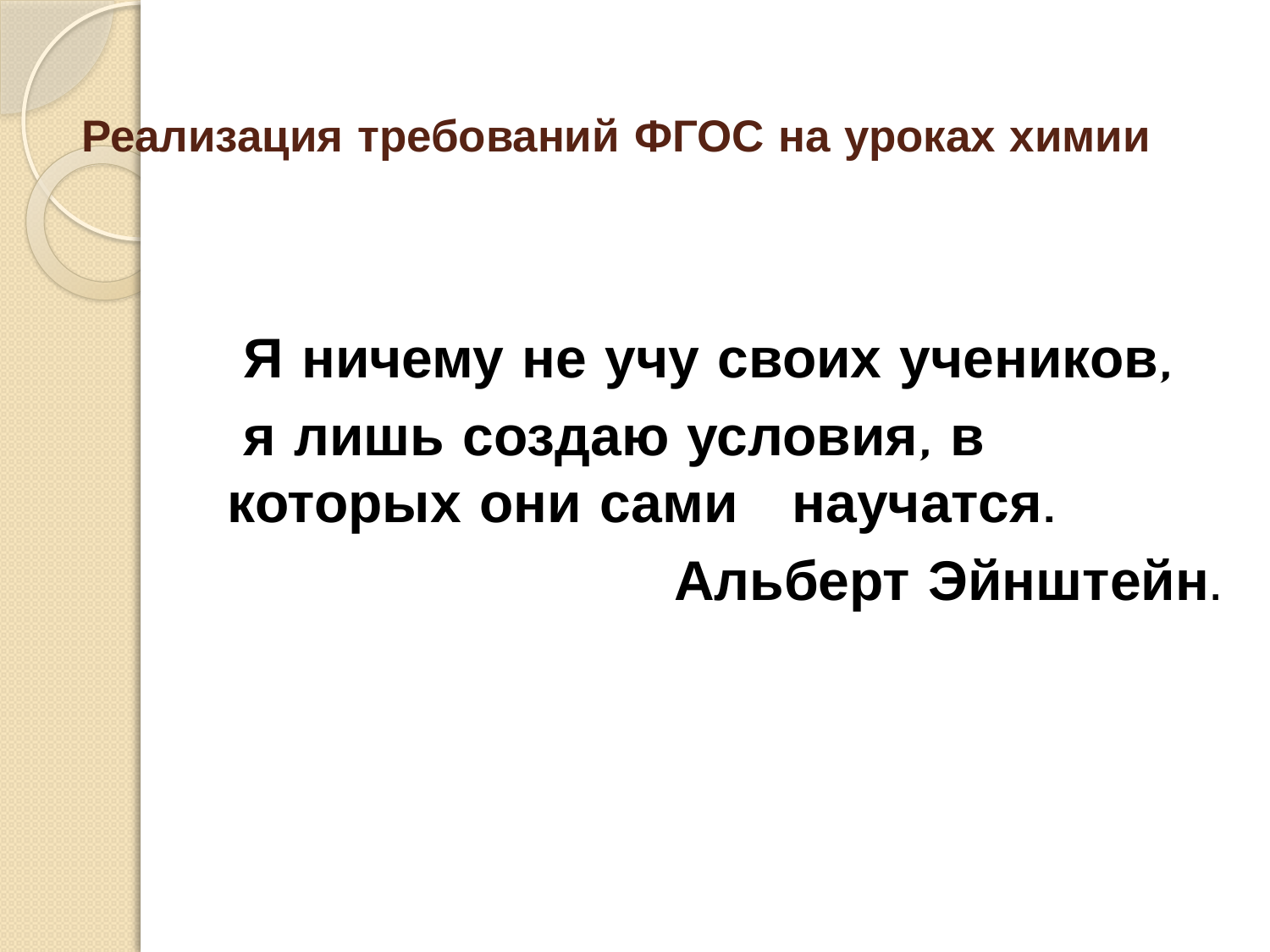

# Реализация требований ФГОС на уроках химии
   Я ничему не учу своих учеников,
   я лишь создаю условия, в которых они сами   научатся.
Альберт Эйнштейн.